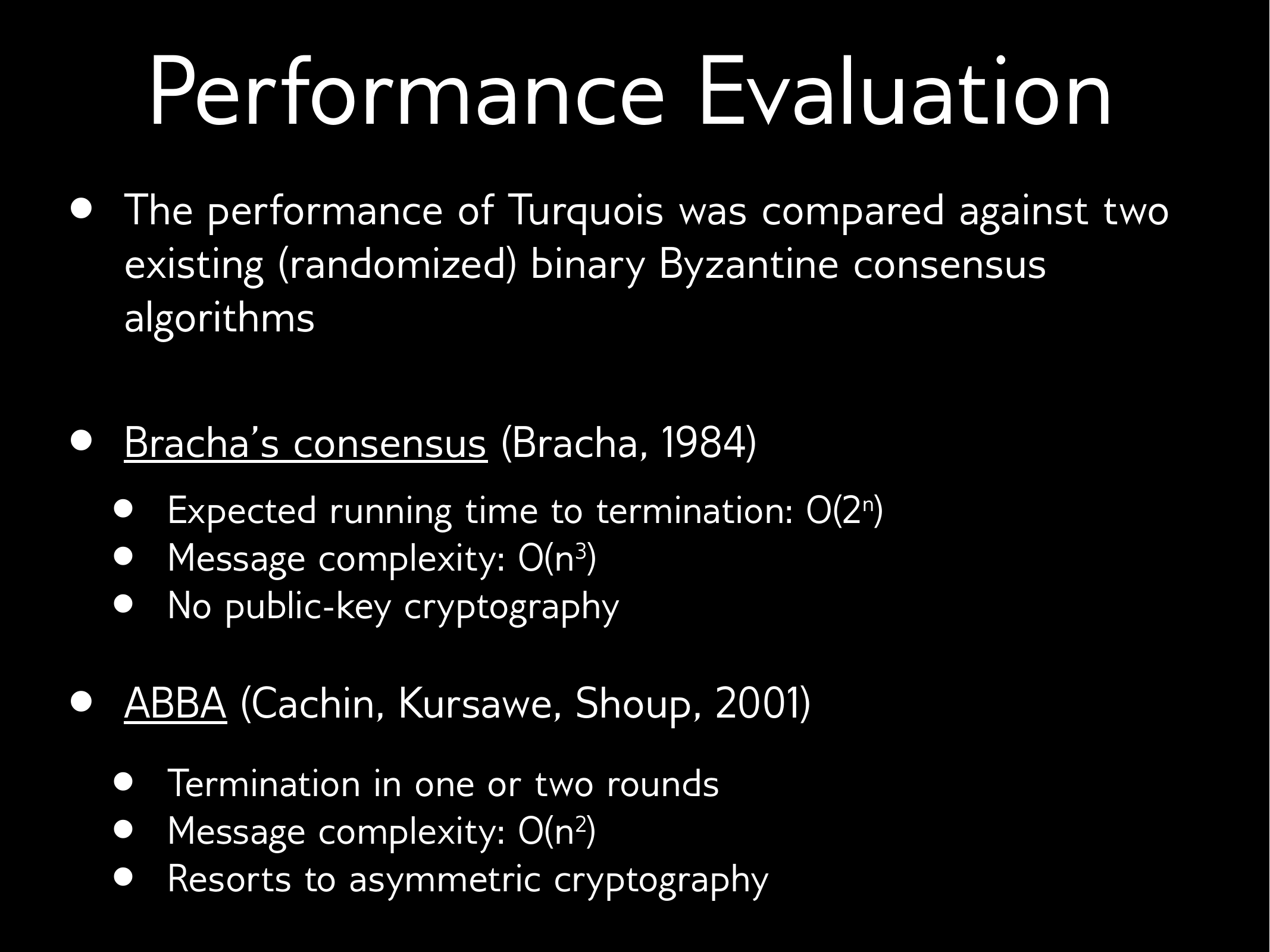

# Performance Evaluation
The performance of Turquois was compared against two existing (randomized) binary Byzantine consensus algorithms
Bracha’s consensus (Bracha, 1984)
Expected running time to termination: O(2n)
Message complexity: O(n3)
No public-key cryptography
ABBA (Cachin, Kursawe, Shoup, 2001)
Termination in one or two rounds
Message complexity: O(n2)
Resorts to asymmetric cryptography